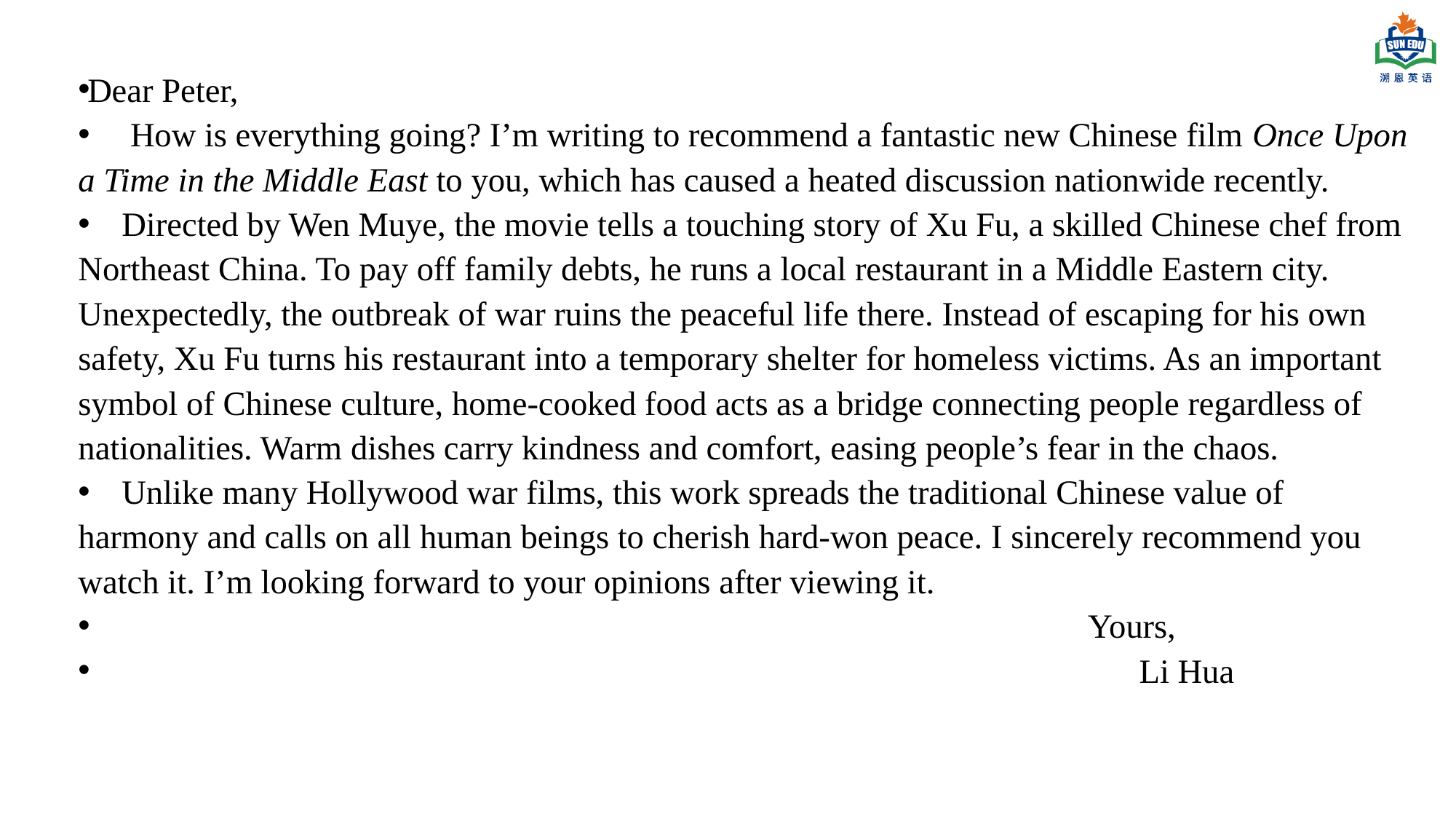

Dear Peter,
     How is everything going? I’m writing to recommend a fantastic new Chinese film Once Upon a Time in the Middle East to you, which has caused a heated discussion nationwide recently.
    Directed by Wen Muye, the movie tells a touching story of Xu Fu, a skilled Chinese chef from Northeast China. To pay off family debts, he runs a local restaurant in a Middle Eastern city. Unexpectedly, the outbreak of war ruins the peaceful life there. Instead of escaping for his own safety, Xu Fu turns his restaurant into a temporary shelter for homeless victims. As an important symbol of Chinese culture, home-cooked food acts as a bridge connecting people regardless of nationalities. Warm dishes carry kindness and comfort, easing people’s fear in the chaos.
    Unlike many Hollywood war films, this work spreads the traditional Chinese value of harmony and calls on all human beings to cherish hard-won peace. I sincerely recommend you watch it. I’m looking forward to your opinions after viewing it.
                                                                                                                     Yours,
                                                                                                                           Li Hua